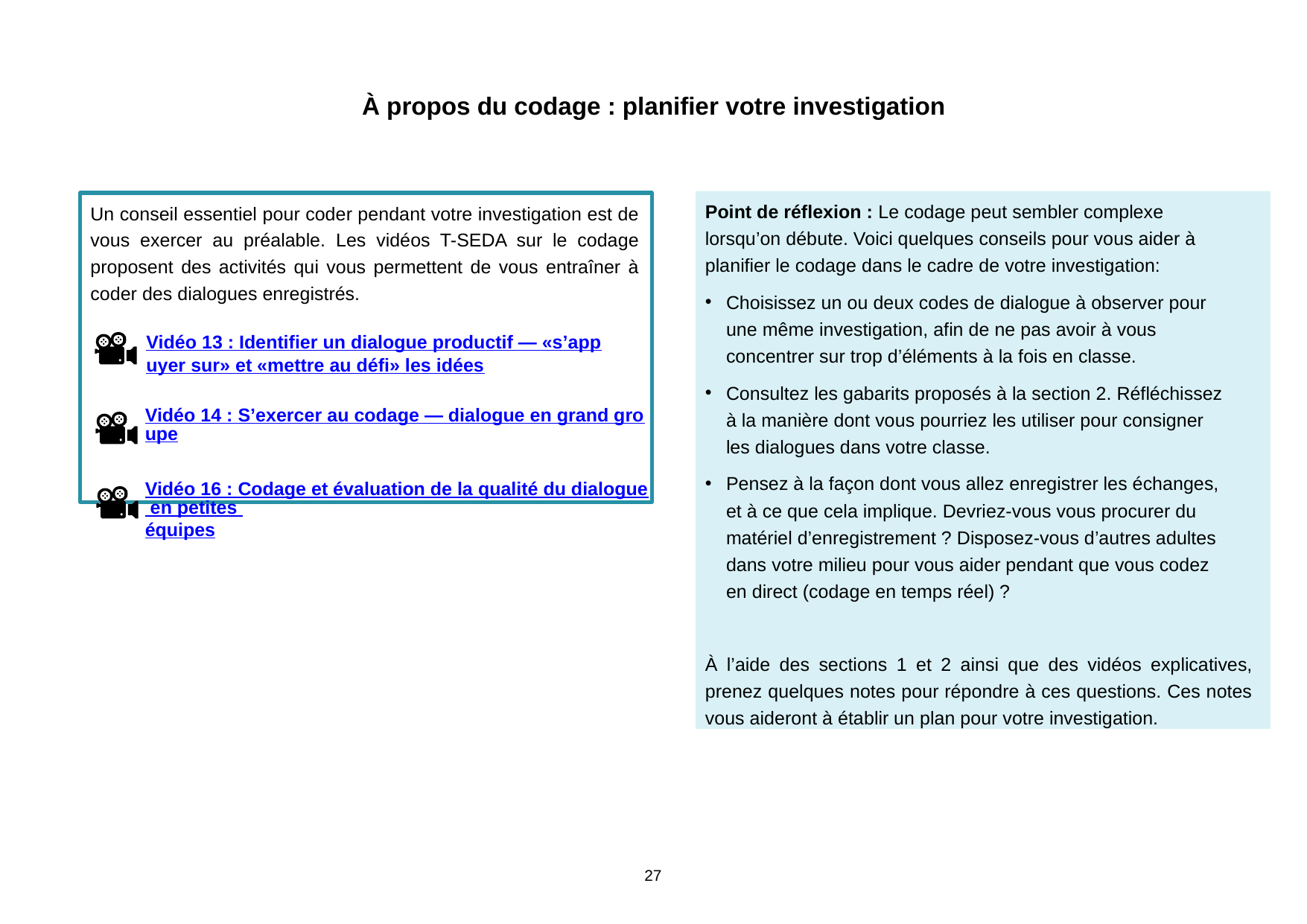

À propos du codage : planifier votre investigation
Point de réflexion : Le codage peut sembler complexe lorsqu’on débute. Voici quelques conseils pour vous aider à planifier le codage dans le cadre de votre investigation:
Choisissez un ou deux codes de dialogue à observer pour une même investigation, afin de ne pas avoir à vous concentrer sur trop d’éléments à la fois en classe.
Consultez les gabarits proposés à la section 2. Réfléchissez à la manière dont vous pourriez les utiliser pour consigner les dialogues dans votre classe.
Pensez à la façon dont vous allez enregistrer les échanges, et à ce que cela implique. Devriez-vous vous procurer du matériel d’enregistrement ? Disposez-vous d’autres adultes dans votre milieu pour vous aider pendant que vous codez en direct (codage en temps réel) ?

À l’aide des sections 1 et 2 ainsi que des vidéos explicatives, prenez quelques notes pour répondre à ces questions. Ces notes vous aideront à établir un plan pour votre investigation.
Un conseil essentiel pour coder pendant votre investigation est de vous exercer au préalable. Les vidéos T-SEDA sur le codage proposent des activités qui vous permettent de vous entraîner à coder des dialogues enregistrés.

Vidéo 13 : Identifier un dialogue productif — «s’appuyer sur» et «mettre au défi» les idées

Vidéo 14 : S’exercer au codage — dialogue en grand groupe

Vidéo 16 : Codage et évaluation de la qualité du dialogue en petites équipes

27